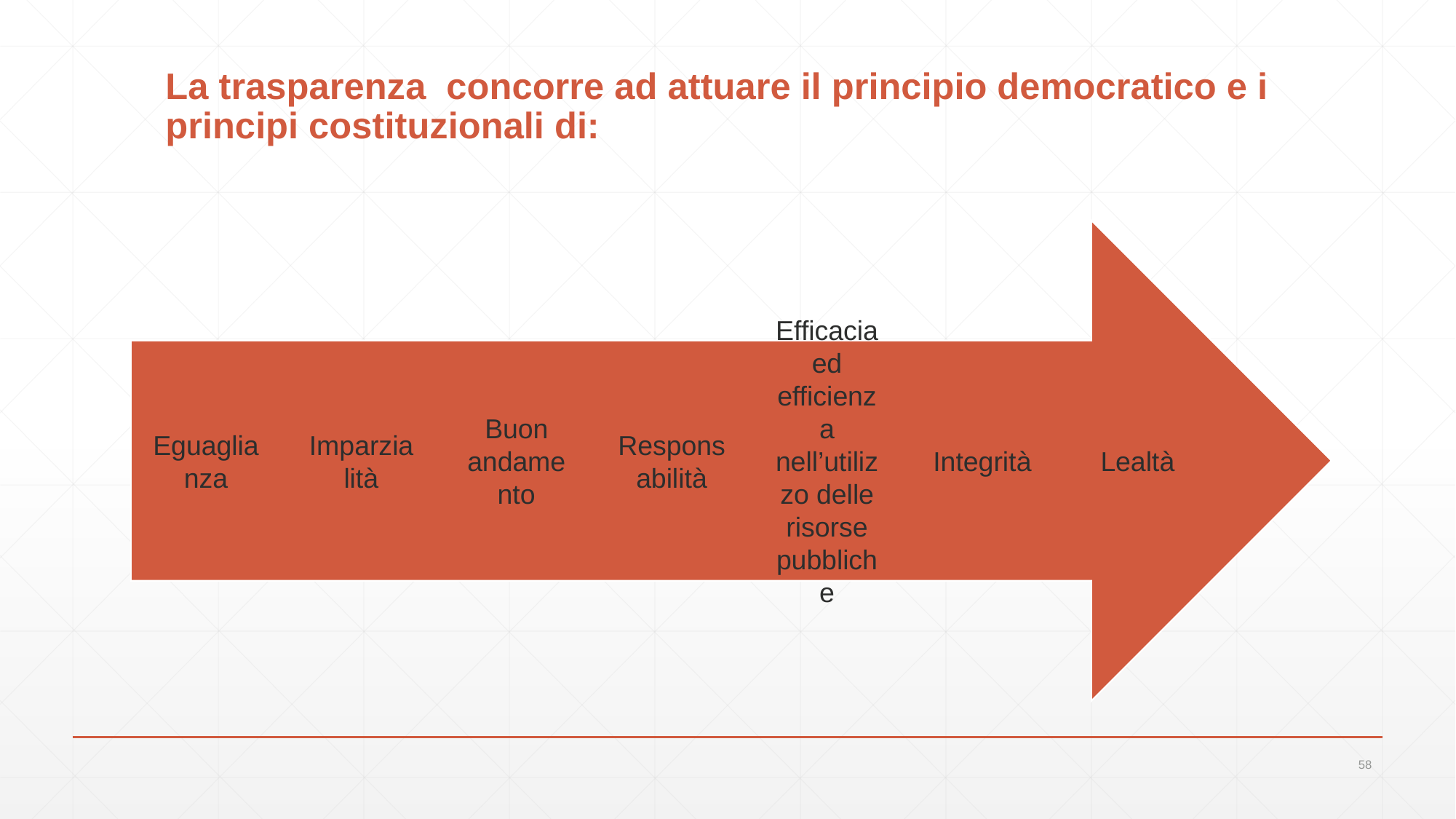

# La trasparenza  concorre ad attuare il principio democratico e i principi costituzionali di:
Eguaglianza
Imparzialità
Buon andamento
Responsabilità
Efficacia ed efficienza nell’utilizzo delle risorse pubbliche
Integrità
Lealtà
58